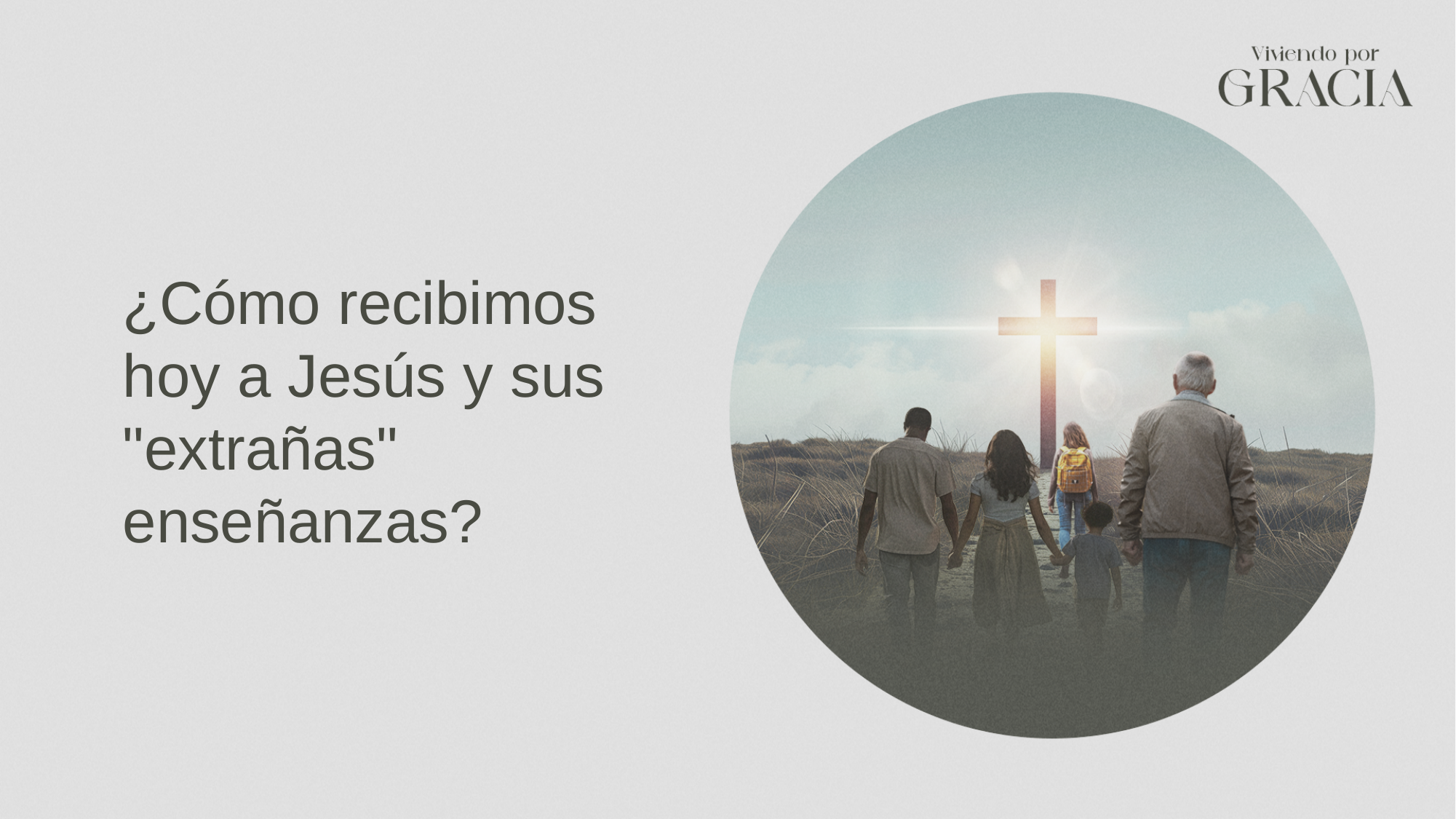

¿Cómo recibimos hoy a Jesús y sus "extrañas" enseñanzas?